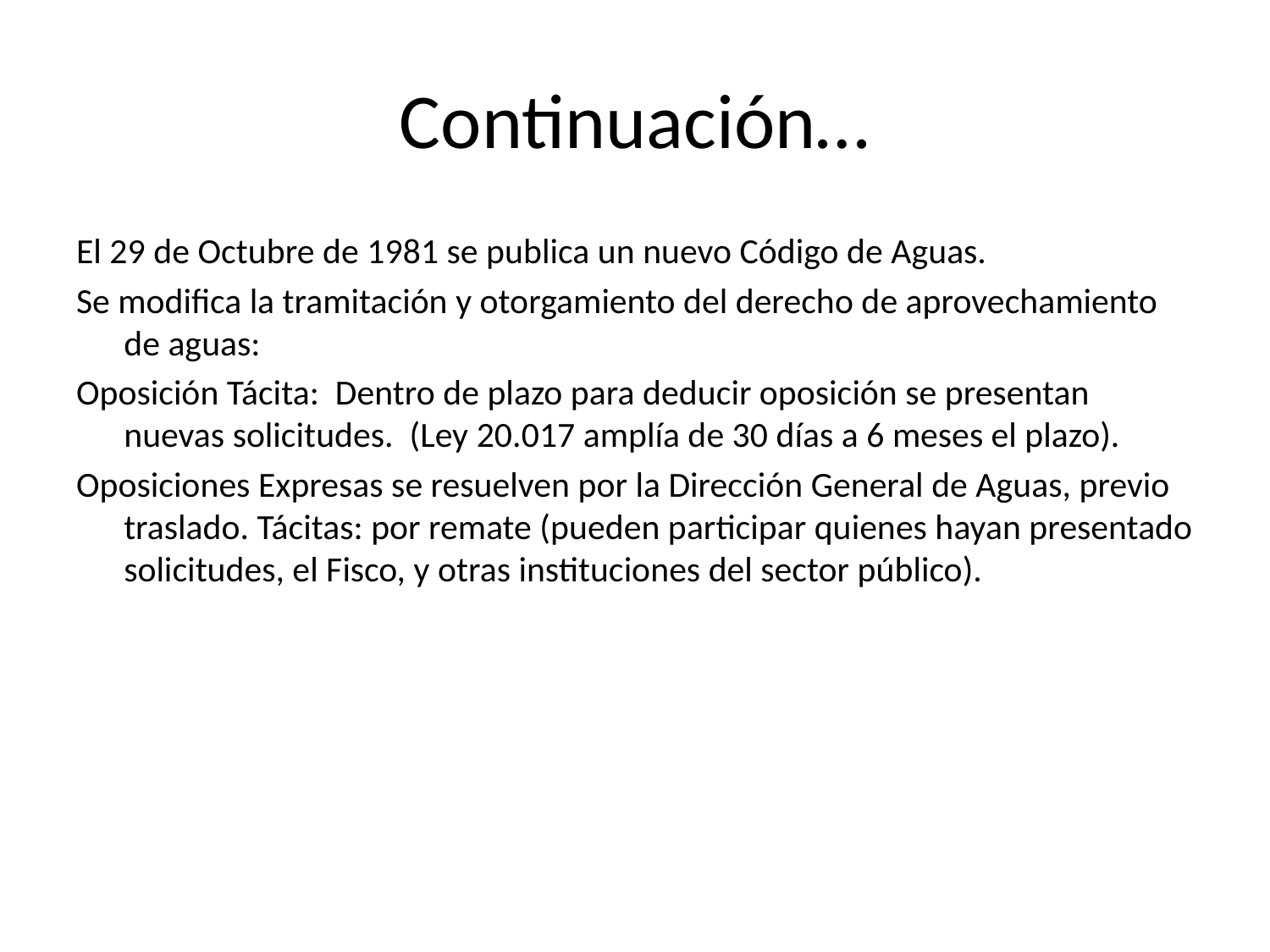

# Continuación…
El 29 de Octubre de 1981 se publica un nuevo Código de Aguas.
Se modifica la tramitación y otorgamiento del derecho de aprovechamiento de aguas:
Oposición Tácita:  Dentro de plazo para deducir oposición se presentan nuevas solicitudes.  (Ley 20.017 amplía de 30 días a 6 meses el plazo).
Oposiciones Expresas se resuelven por la Dirección General de Aguas, previo traslado. Tácitas: por remate (pueden participar quienes hayan presentado solicitudes, el Fisco, y otras instituciones del sector público).